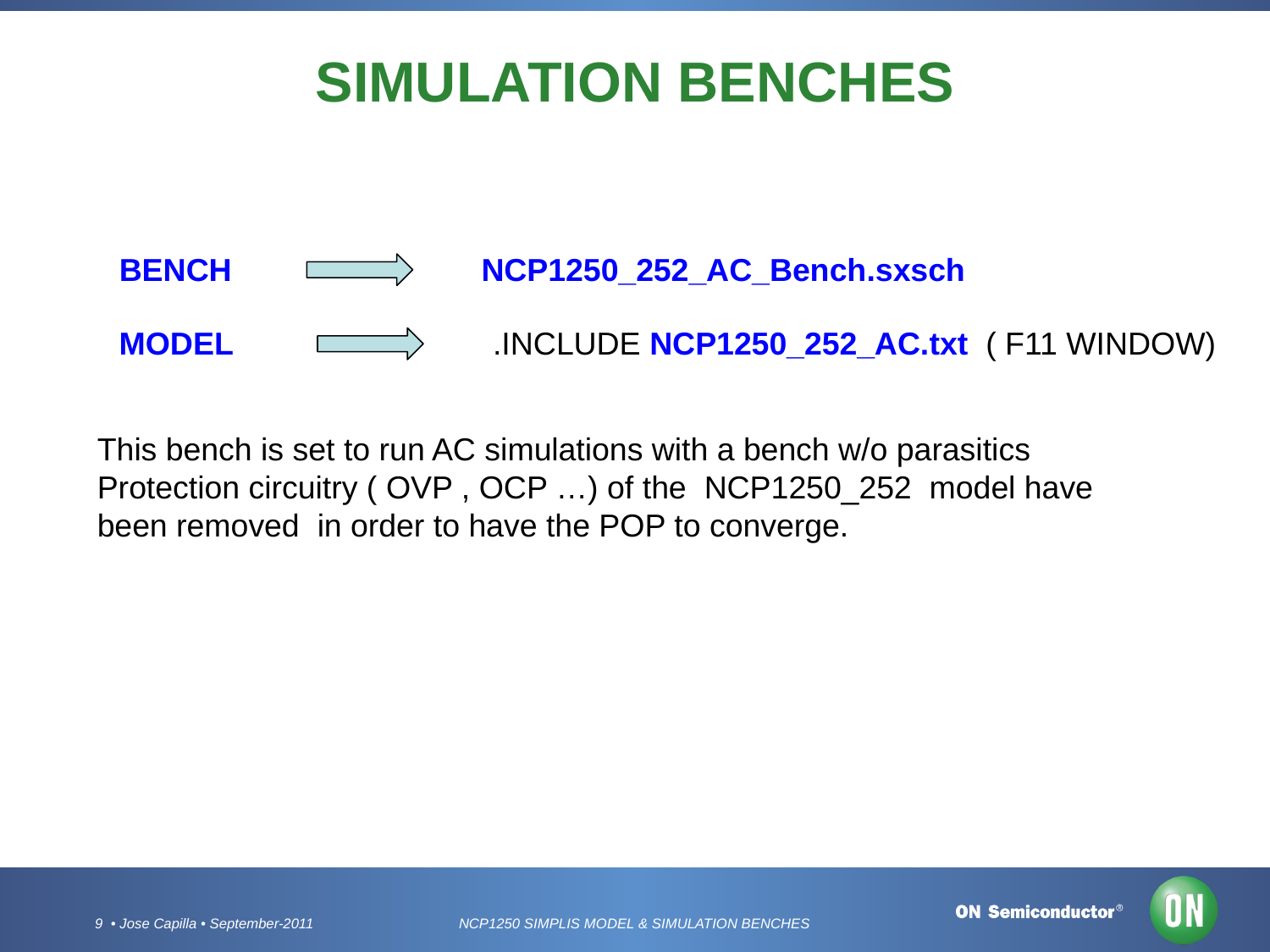

# SIMULATION BENCHES
BENCH
NCP1250_252_AC_Bench.sxsch

MODEL
.INCLUDE NCP1250_252_AC.txt  ( F11 WINDOW)

This bench is set to run AC simulations with a bench w/o parasitics
Protection circuitry ( OVP , OCP …) of the  NCP1250_252  model have
been removed  in order to have the POP to converge.